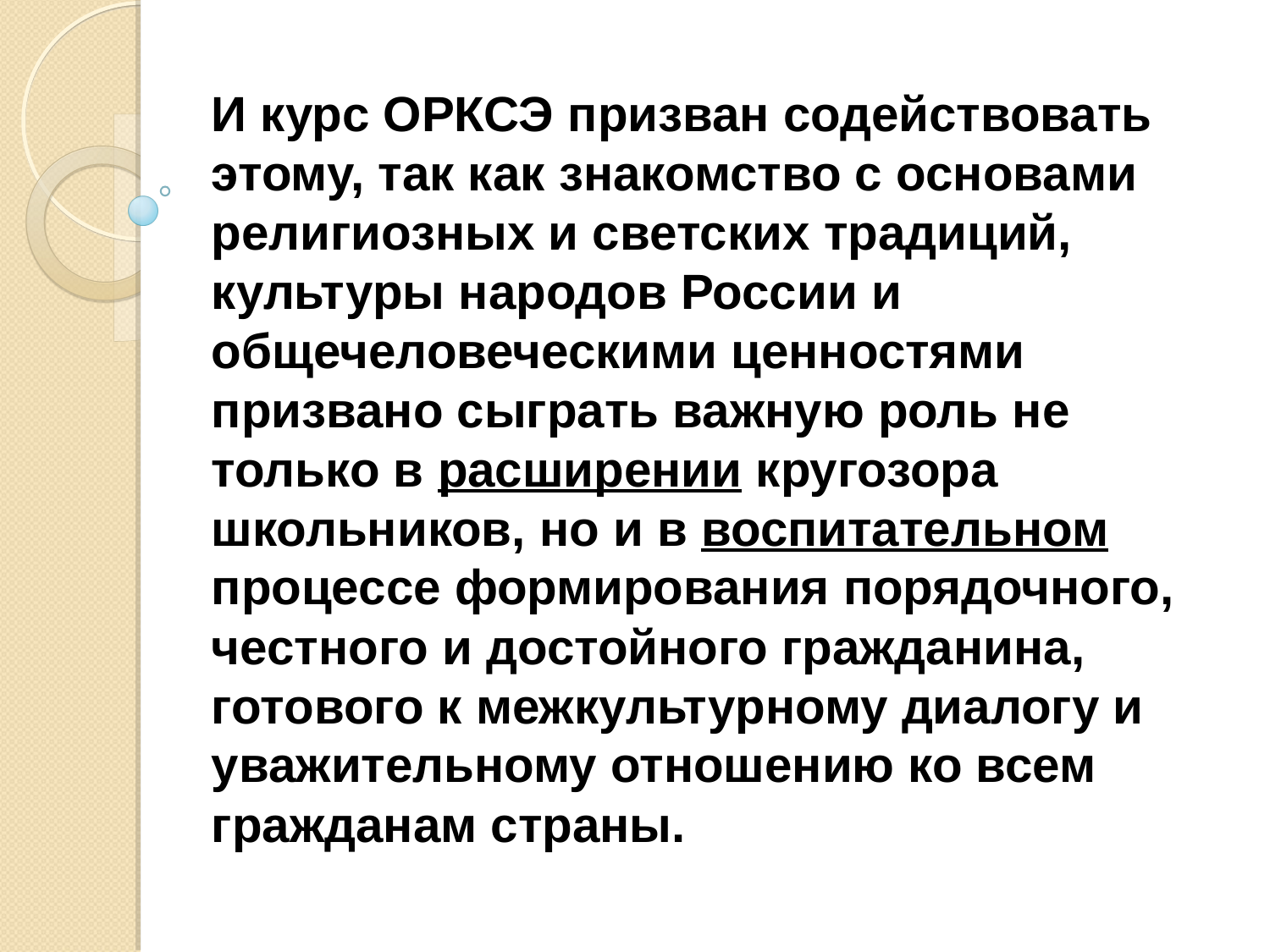

И курс ОРКСЭ призван содействовать этому, так как знакомство с основами религиозных и светских традиций, культуры народов России и общечеловеческими ценностями призвано сыграть важную роль не только в расширении кругозора школьников, но и в воспитательном процессе формирования порядочного, честного и достойного гражданина, готового к межкультурному диалогу и уважительному отношению ко всем гражданам страны.